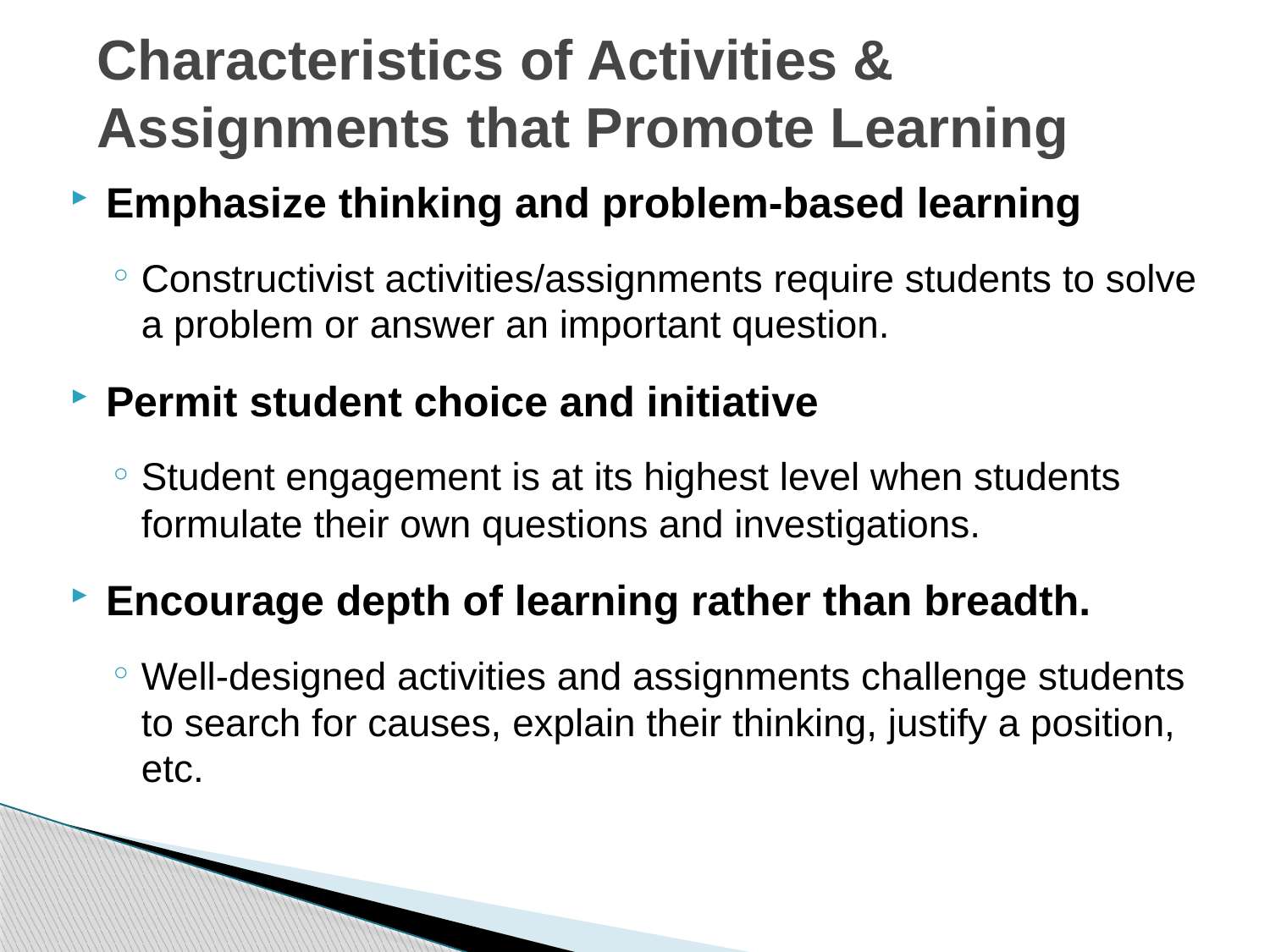

Characteristics of Activities &  Assignments that Promote Learning
Emphasize thinking and problem-based learning
Constructivist activities/assignments require students to solve a problem or answer an important question.
Permit student choice and initiative
Student engagement is at its highest level when students formulate their own questions and investigations.
Encourage depth of learning rather than breadth.
Well-designed activities and assignments challenge students to search for causes, explain their thinking, justify a position, etc.